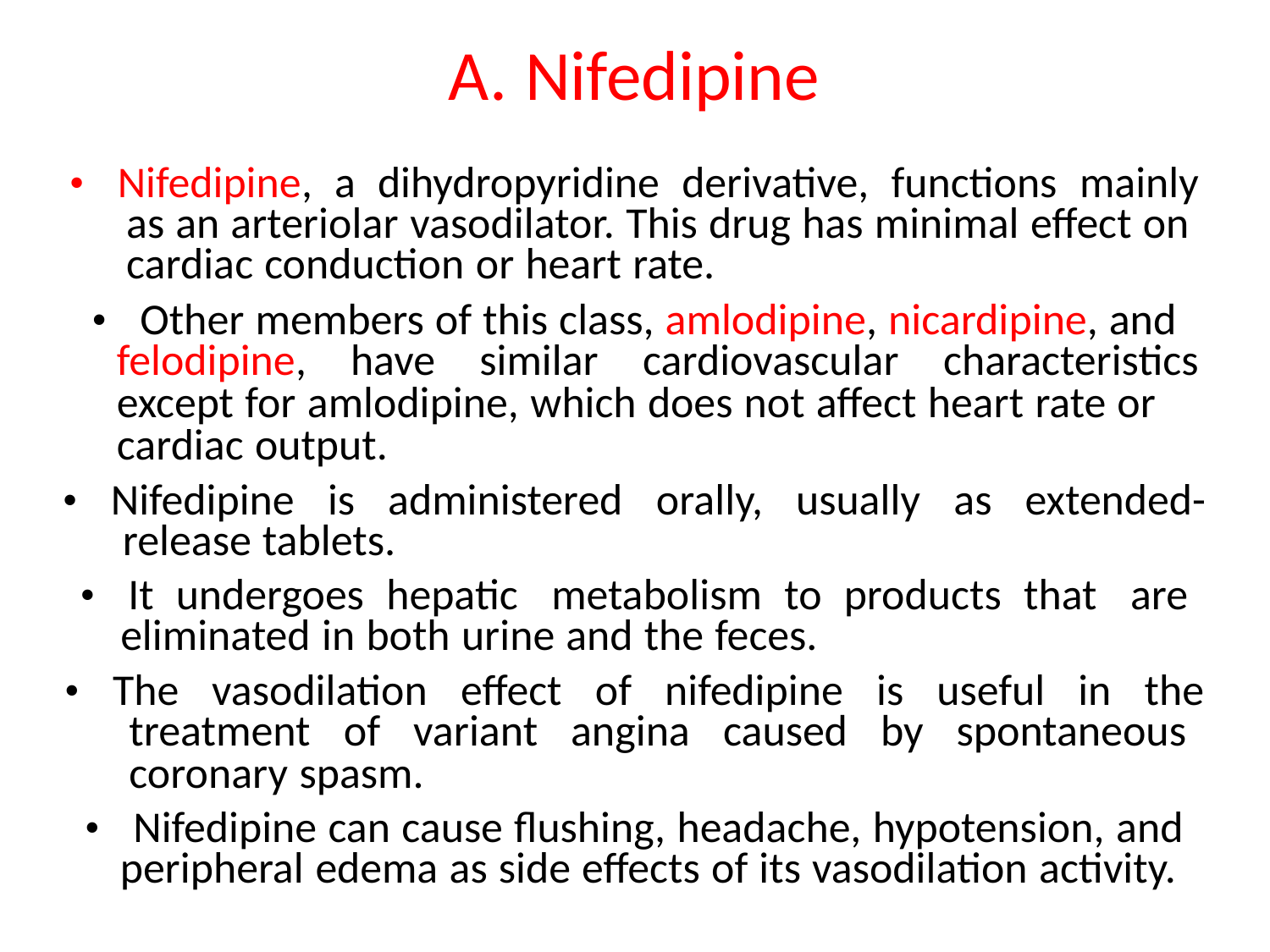

A. Nifedipine
•   Nifedipine,  a  dihydropyridine  derivative,  functions  mainly
as an arteriolar vasodilator. This drug has minimal effect on
cardiac conduction or heart rate.
•   Other members of this class, amlodipine, nicardipine, and
felodipine,    have    similar    cardiovascular    characteristics
except for amlodipine, which does not affect heart rate or
cardiac output.
•   Nifedipine   is   administered   orally,   usually   as   extended-
release tablets.
•   It  undergoes  hepatic   metabolism  to  products  that   are
eliminated in both urine and the feces.
•   The   vasodilation   effect   of   nifedipine   is   useful   in   the
treatment   of   variant   angina   caused   by   spontaneous
coronary spasm.
•   Nifedipine can cause flushing, headache, hypotension, and
peripheral edema as side effects of its vasodilation activity.